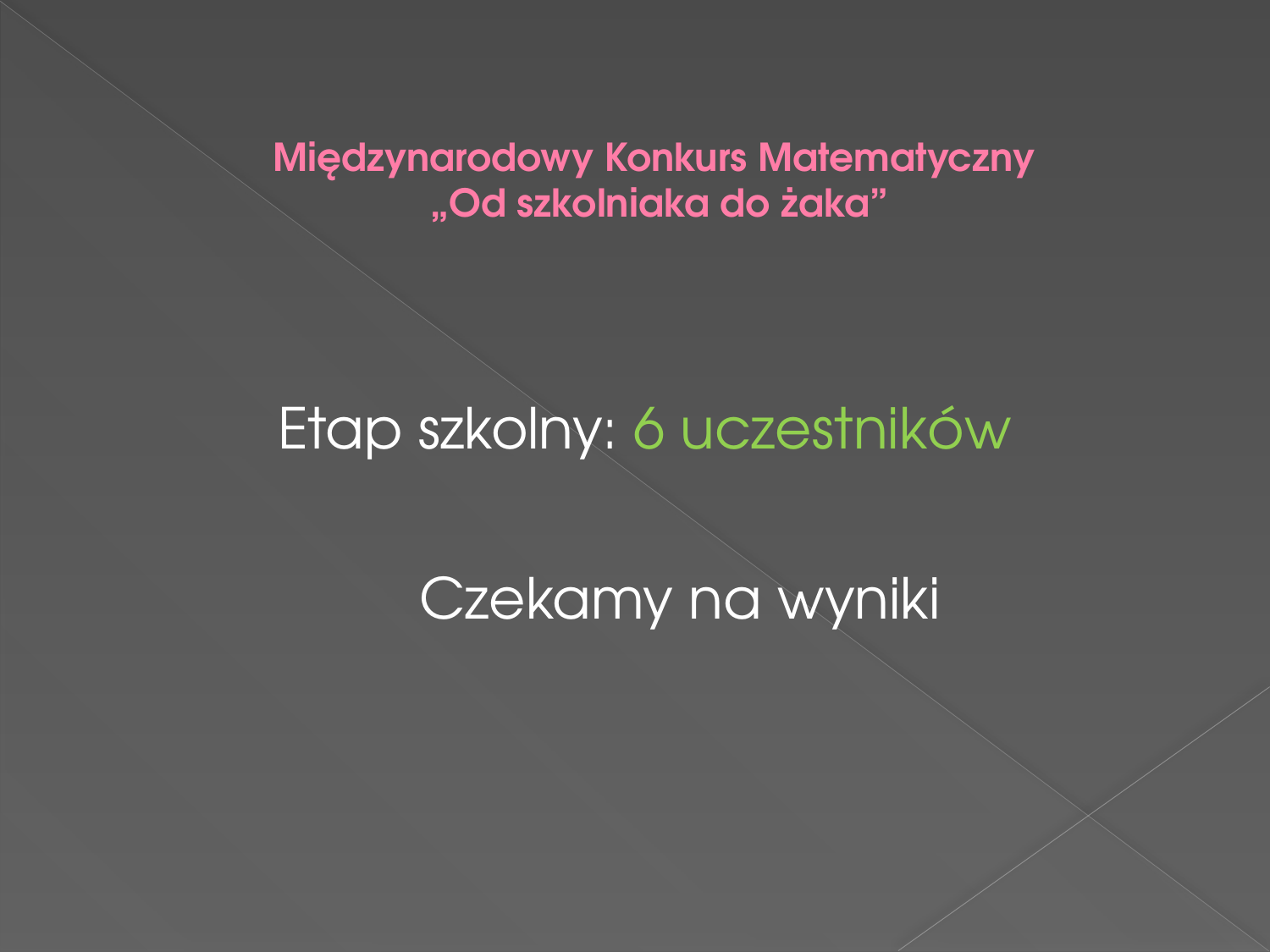

# Międzynarodowy Konkurs Matematyczny „Od szkolniaka do żaka”
Etap szkolny: 6 uczestników
Czekamy na wyniki